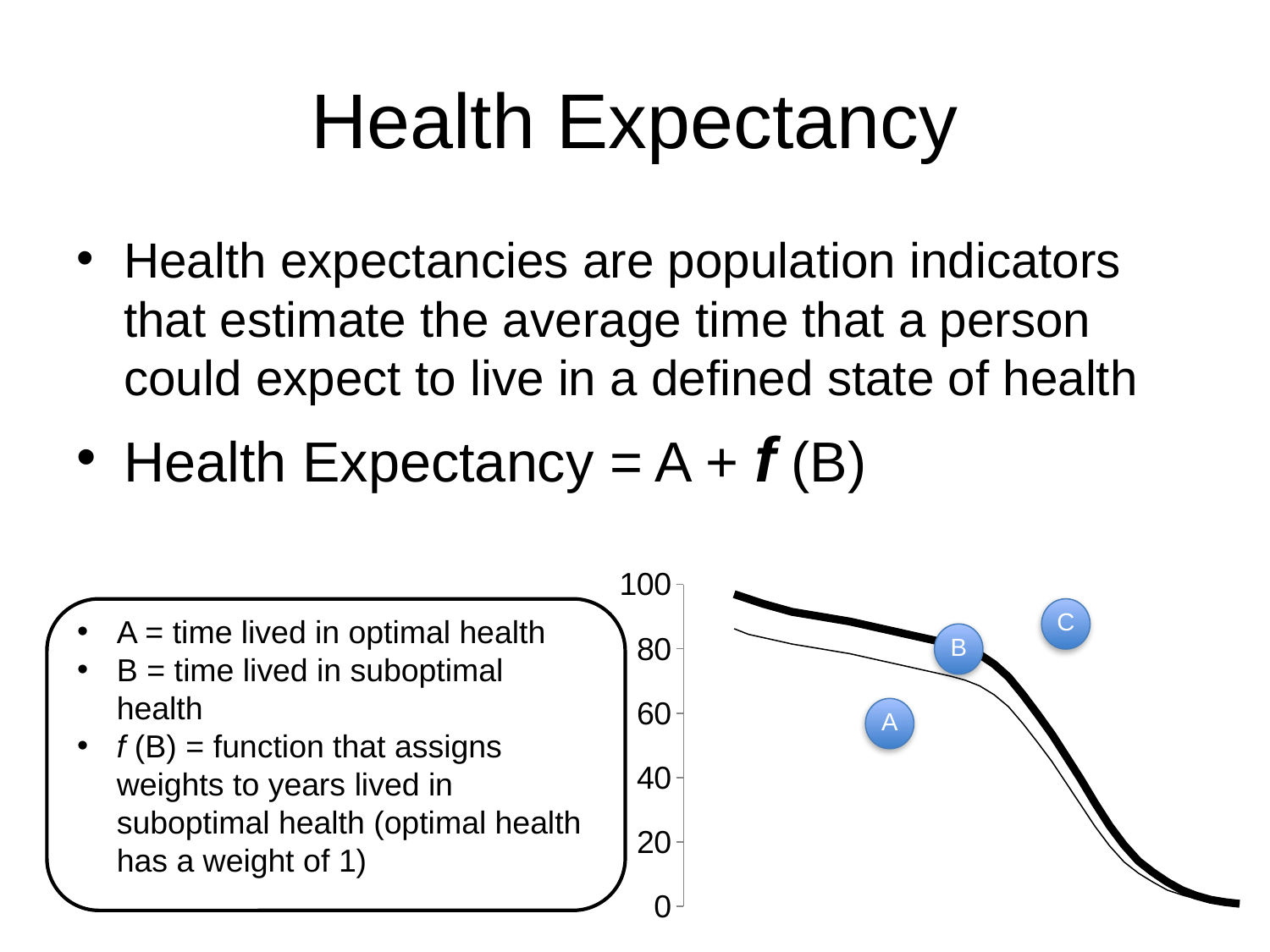

# Health Expectancy
Health expectancies are population indicators that estimate the average time that a person could expect to live in a defined state of health
Health Expectancy = A + f (B)

### Chart

| Category | Series 1 | Series 2 |
|---|---|---|
| Category 1 | 99.0 | 90.0 |
| Category 2 | 98.0 | 86.0 |
| Category 3 | 96.0 | 85.0 |
| Category 4 | 95.0 | 84.0 |
C
B
A
A = time lived in optimal health
B = time lived in suboptimal health
f (B) = function that assigns weights to years lived in suboptimal health (optimal health has a weight of 1)